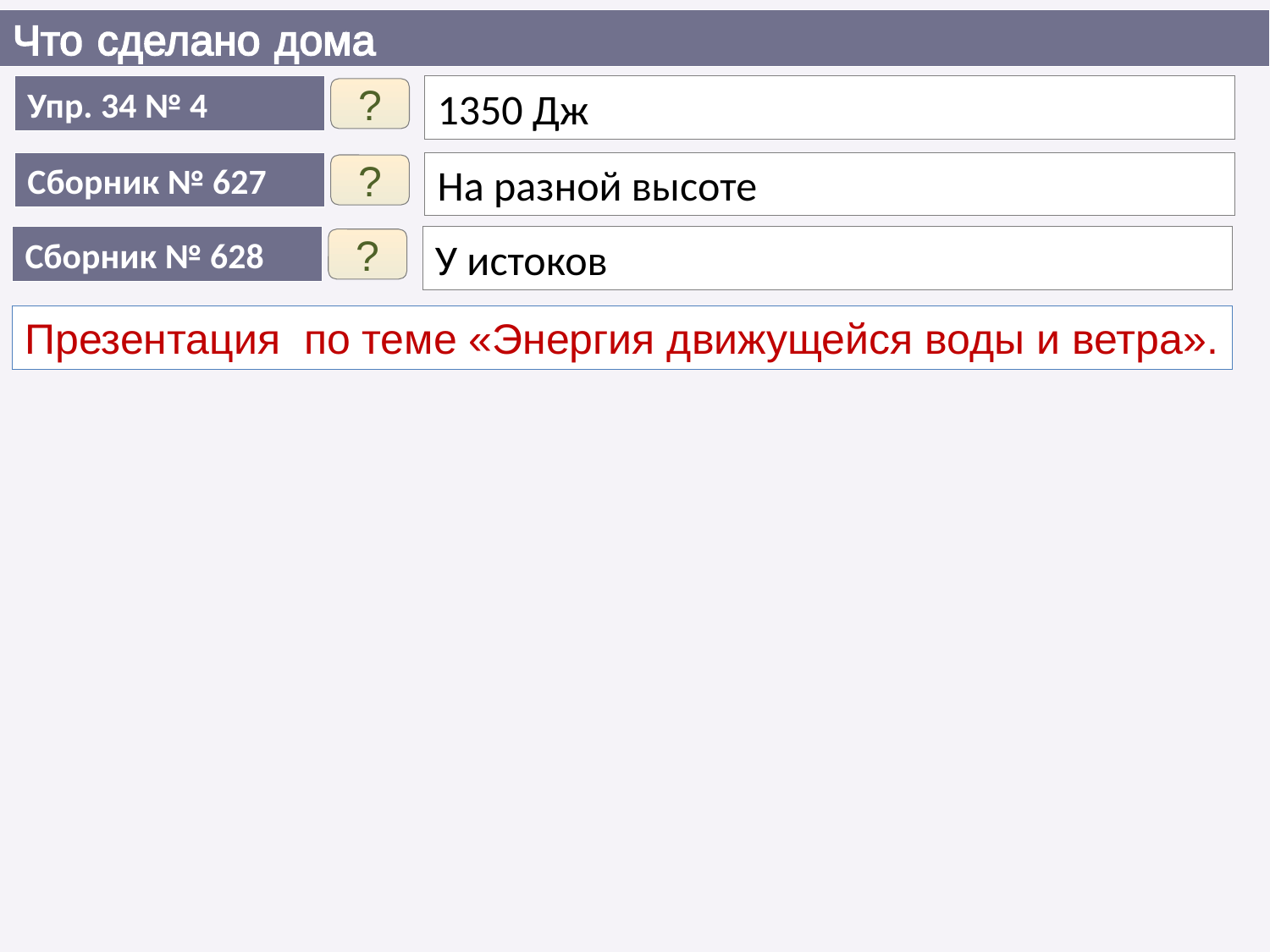

Что сделано дома
Упр. 34 № 4
1350 Дж
?
Сборник № 627
На разной высоте
?
Сборник № 628
У истоков
?
Презентация  по теме «Энергия движущейся воды и ветра».